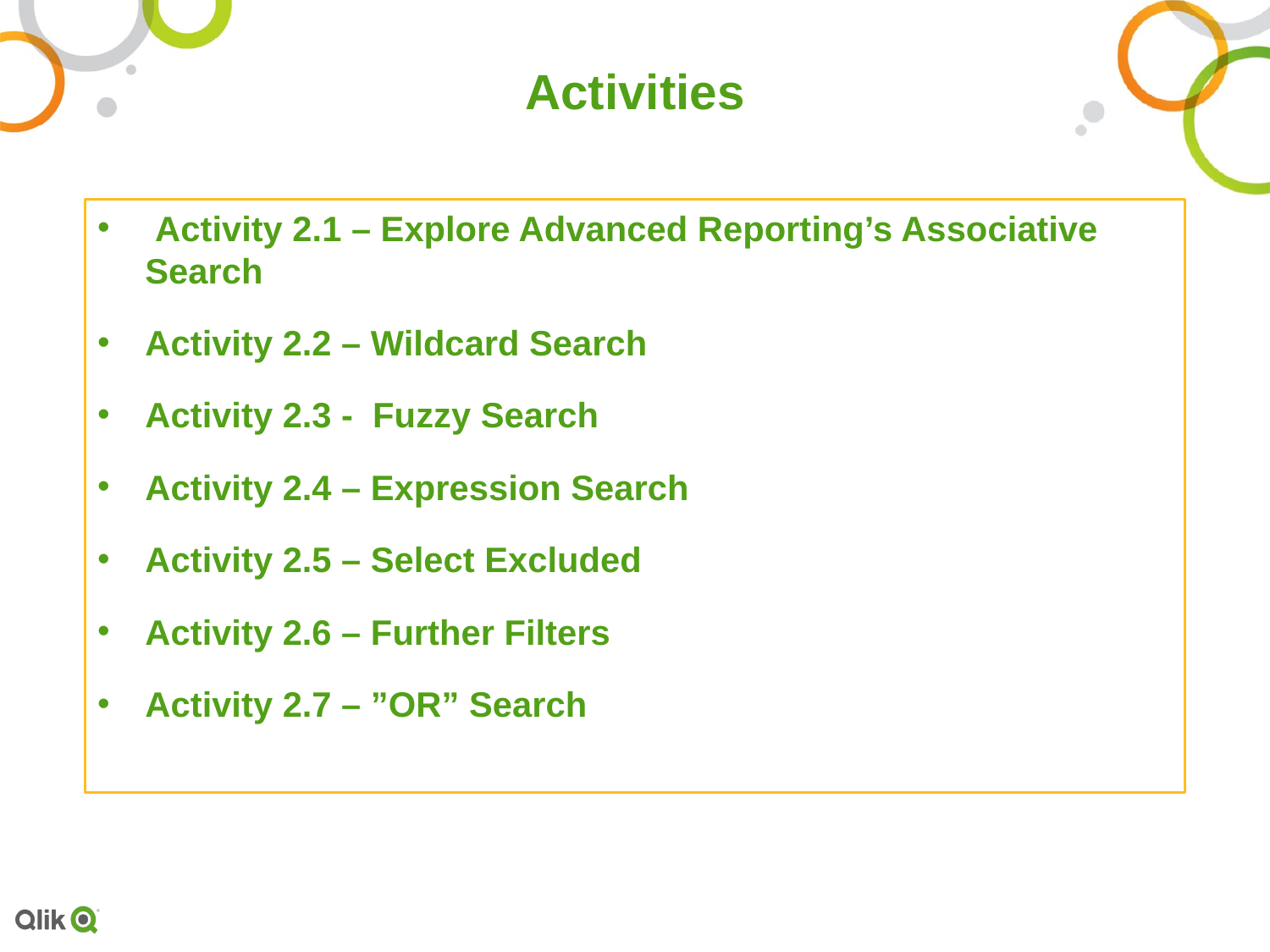

# Activities
 Activity 2.1 – Explore Advanced Reporting’s Associative Search
Activity 2.2 – Wildcard Search
Activity 2.3 -  Fuzzy Search
Activity 2.4 – Expression Search
Activity 2.5 – Select Excluded
Activity 2.6 – Further Filters
Activity 2.7 – ”OR” Search